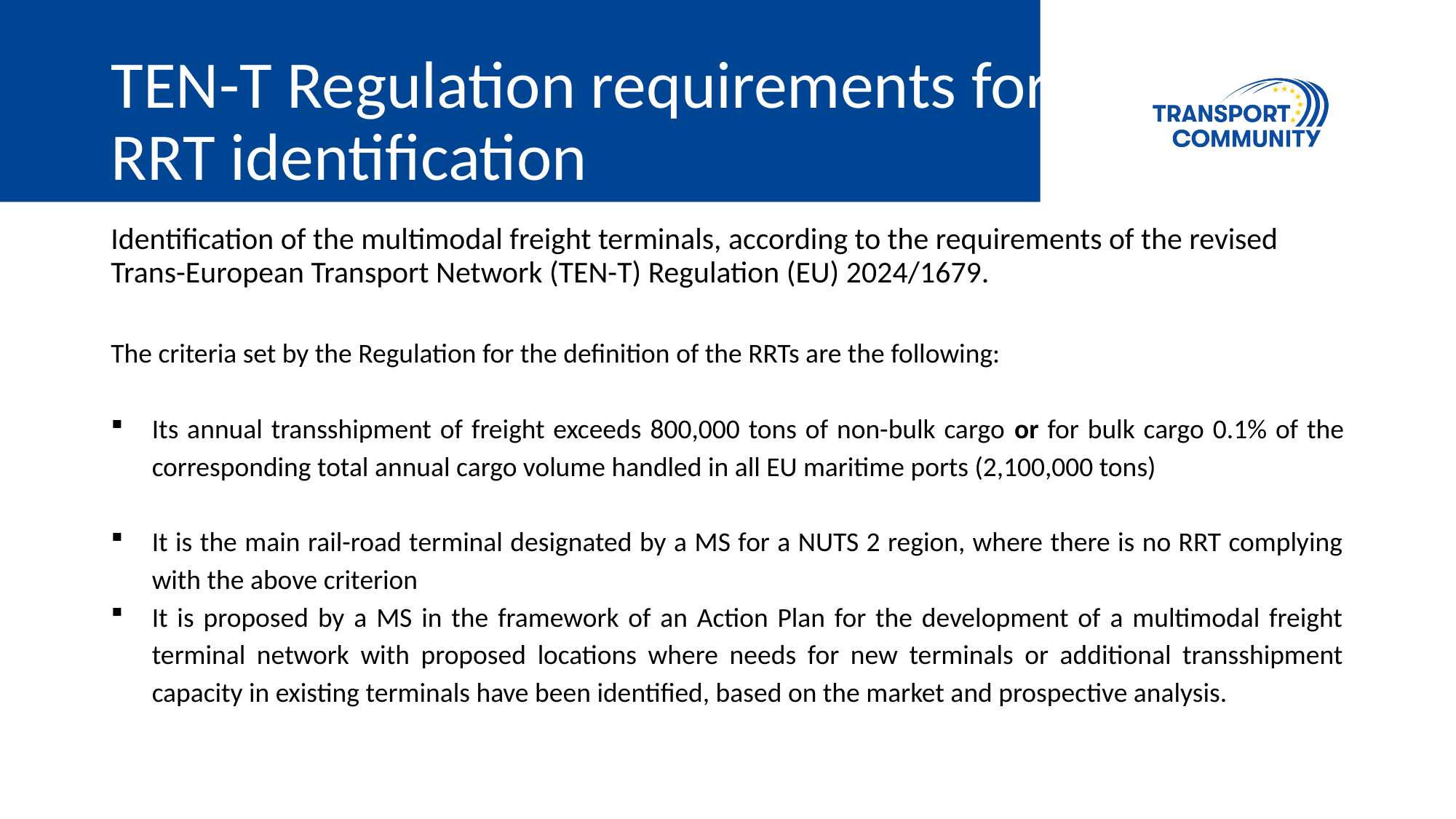

# TEN-T Regulation requirements for RRT identification
Identification of the multimodal freight terminals, according to the requirements of the revised Trans-European Transport Network (TEN-T) Regulation (EU) 2024/1679.

The criteria set by the Regulation for the definition of the RRTs are the following:

Its annual transshipment of freight exceeds 800,000 tons of non-bulk cargo or for bulk cargo 0.1% of the corresponding total annual cargo volume handled in all EU maritime ports (2,100,000 tons)

It is the main rail-road terminal designated by a MS for a NUTS 2 region, where there is no RRT complying with the above criterion
It is proposed by a MS in the framework of an Action Plan for the development of a multimodal freight terminal network with proposed locations where needs for new terminals or additional transshipment capacity in existing terminals have been identified, based on the market and prospective analysis.